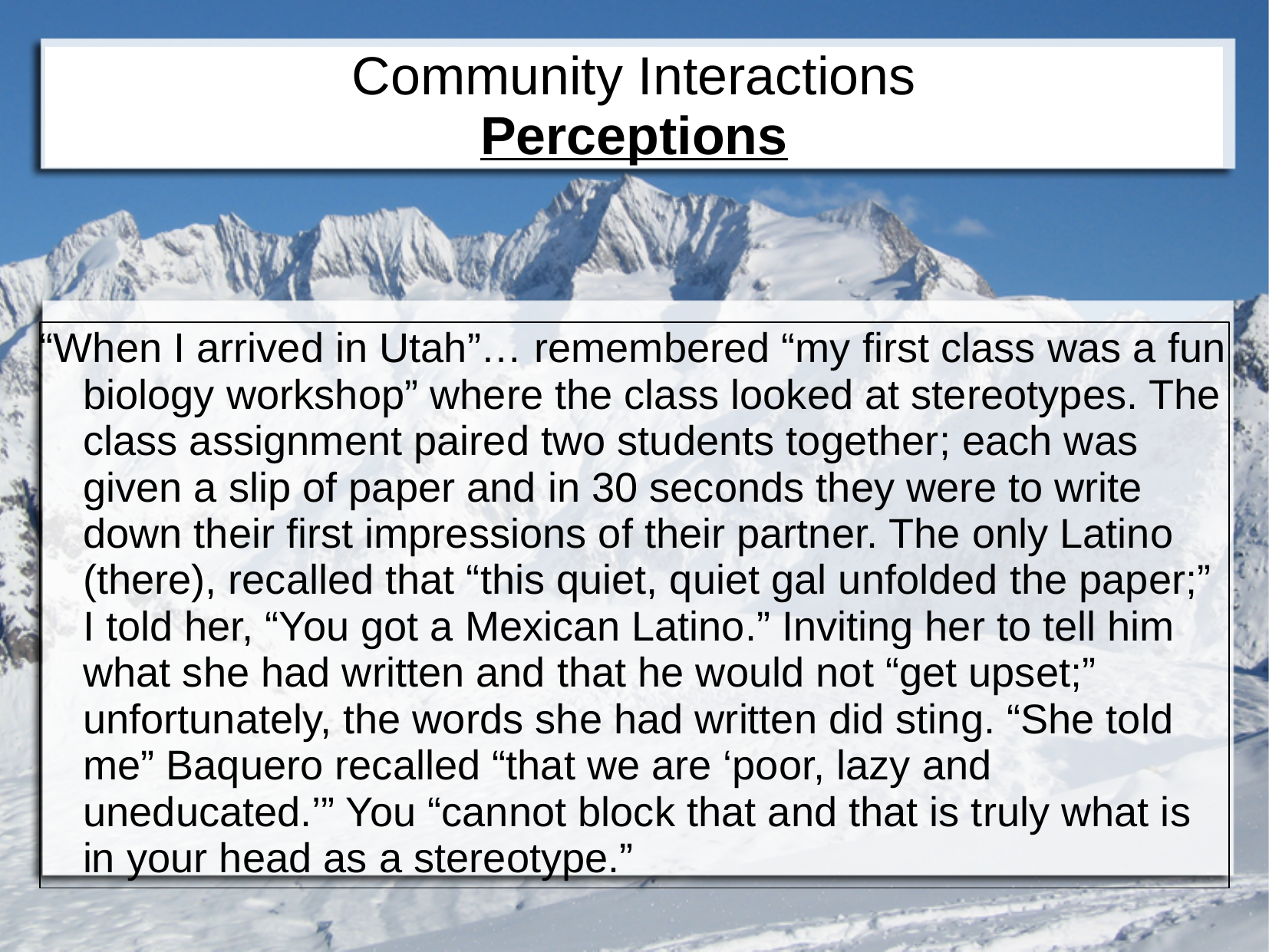

# Community Interactions Perceptions
“When I arrived in Utah”… remembered “my first class was a fun biology workshop” where the class looked at stereotypes. The class assignment paired two students together; each was given a slip of paper and in 30 seconds they were to write down their first impressions of their partner. The only Latino (there), recalled that “this quiet, quiet gal unfolded the paper;” I told her, “You got a Mexican Latino.” Inviting her to tell him what she had written and that he would not “get upset;” unfortunately, the words she had written did sting. “She told me” Baquero recalled “that we are ‘poor, lazy and uneducated.’” You “cannot block that and that is truly what is in your head as a stereotype.”